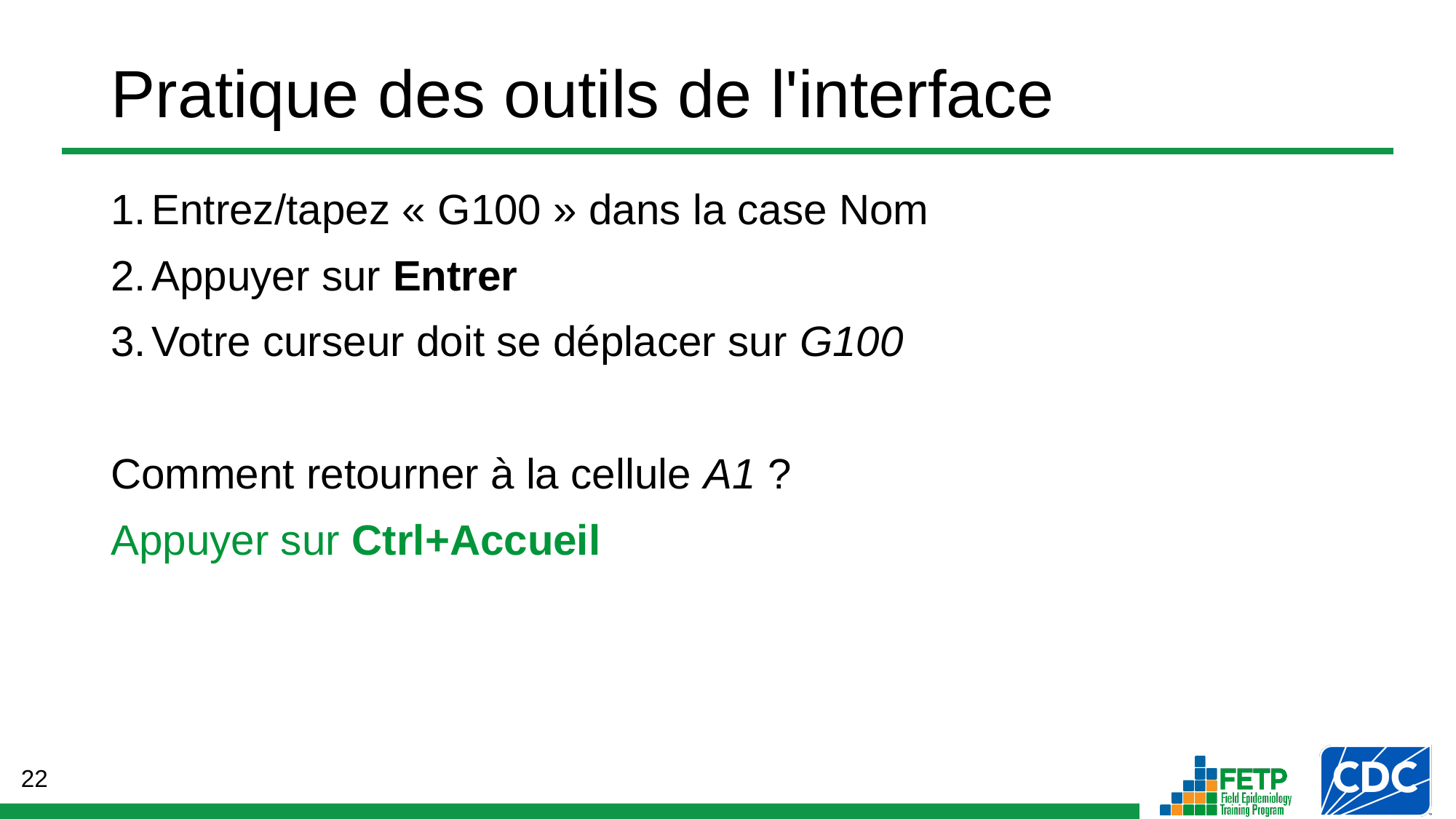

# Pratique des outils de l'interface
Entrez/tapez « G100 » dans la case Nom
Appuyer sur Entrer
Votre curseur doit se déplacer sur G100

Comment retourner à la cellule A1 ?
Appuyer sur Ctrl+Accueil